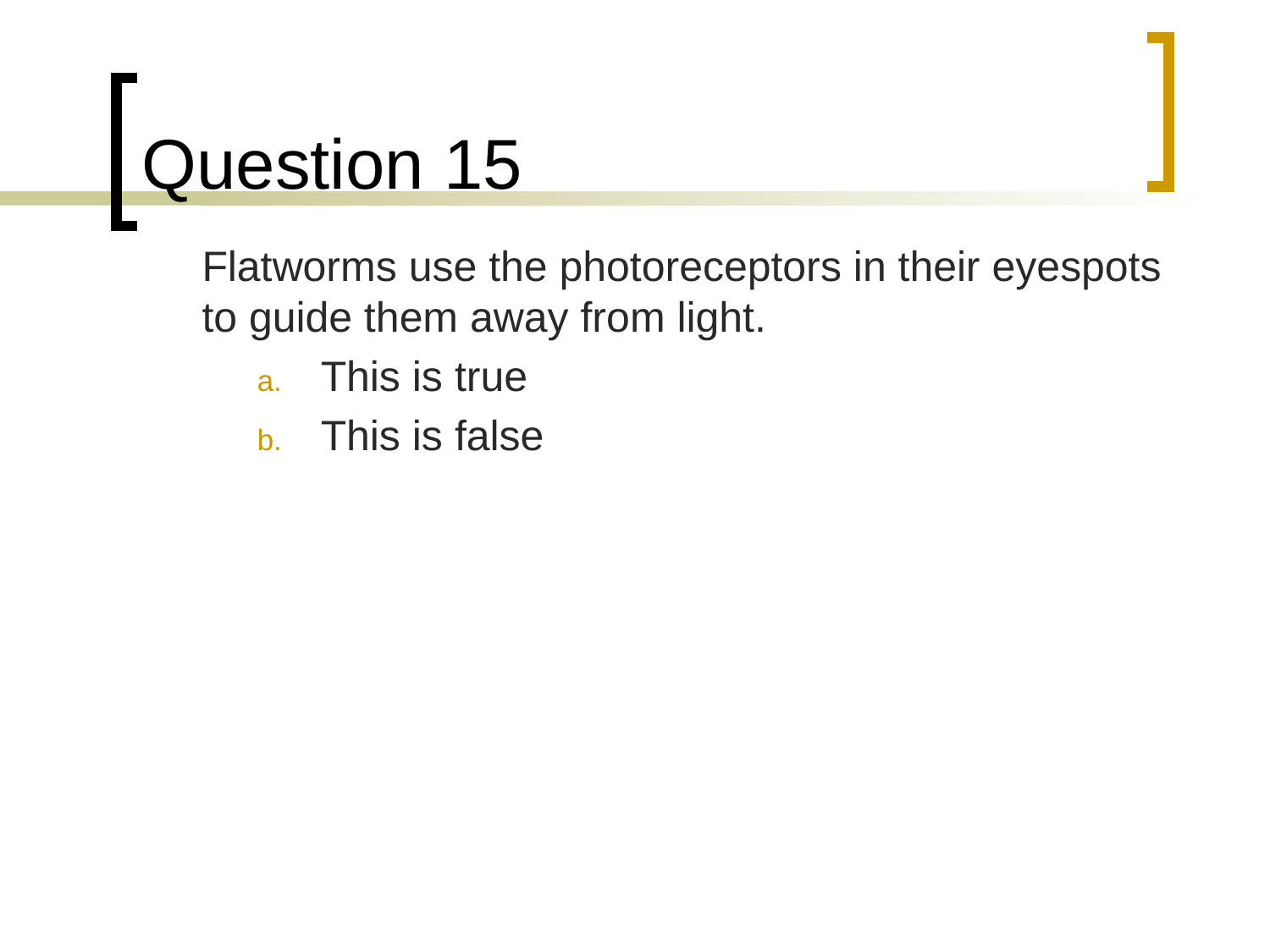

# Question 15
	Flatworms use the photoreceptors in their eyespots to guide them away from light.
This is true
This is false